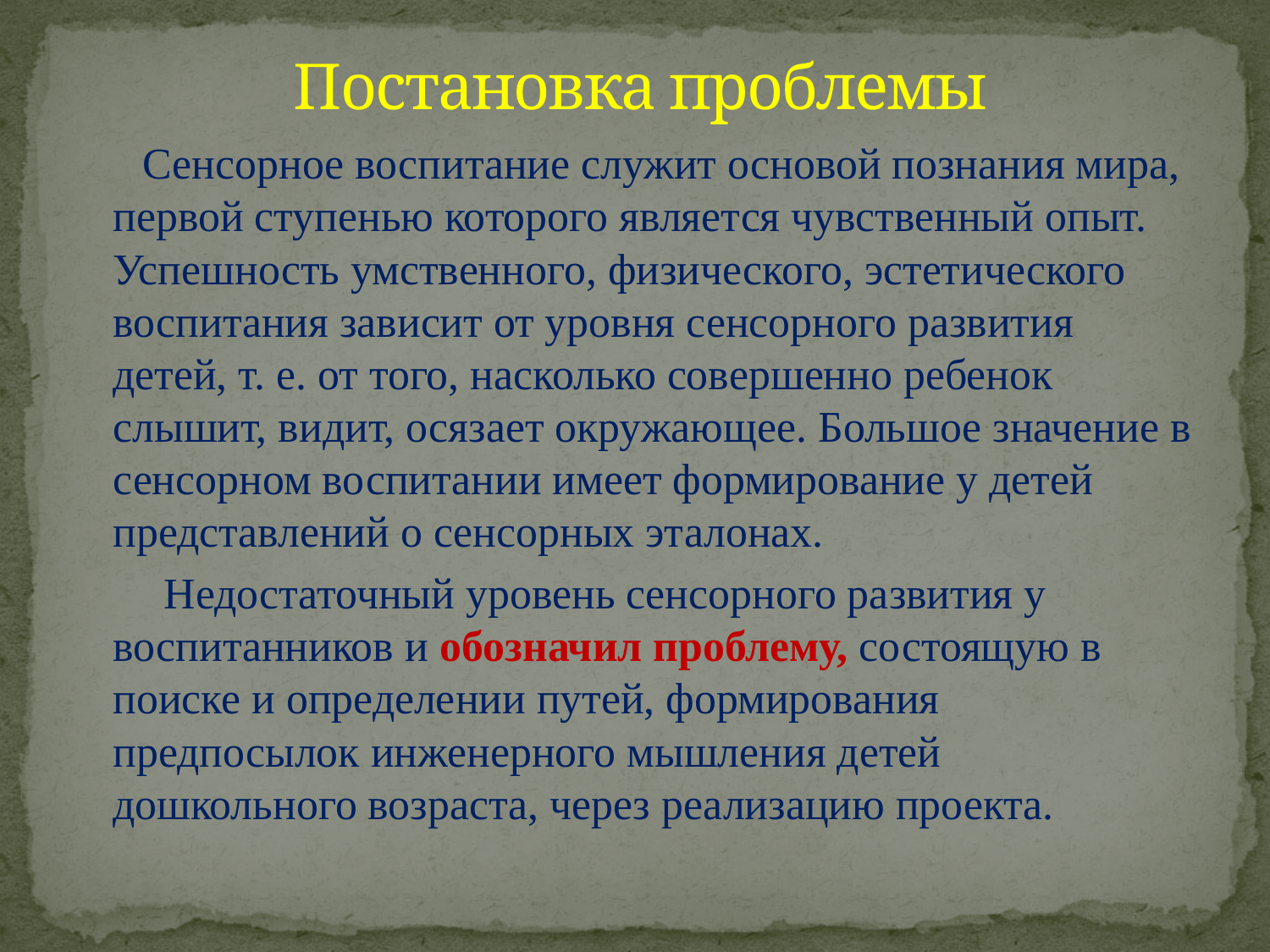

# Постановка проблемы
       Сенсорное воспитание служит основой познания мира, первой ступенью которого является чувственный опыт. Успешность умственного, физического, эстетического воспитания зависит от уровня сенсорного развития детей, т. е. от того, насколько совершенно ребенок слышит, видит, осязает окружающее. Большое значение в сенсорном воспитании имеет формирование у детей представлений о сенсорных эталонах.
        Недостаточный уровень сенсорного развития у воспитанников и обозначил проблему, состоящую в поиске и определении путей, формирования предпосылок инженерного мышления детей дошкольного возраста, через реализацию проекта.